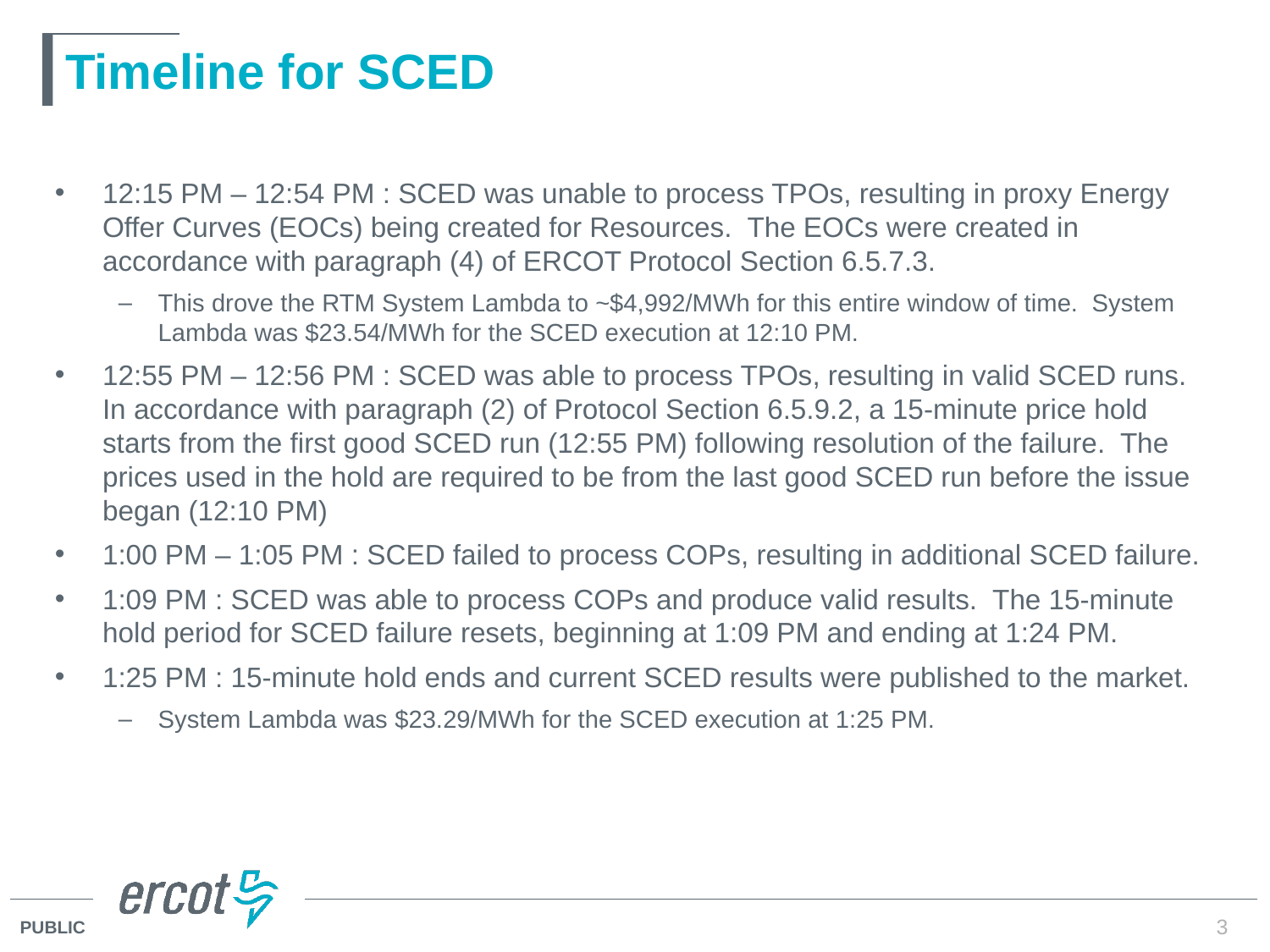

# Timeline for SCED
12:15 PM – 12:54 PM : SCED was unable to process TPOs, resulting in proxy Energy Offer Curves (EOCs) being created for Resources.  The EOCs were created in accordance with paragraph (4) of ERCOT Protocol Section 6.5.7.3.
This drove the RTM System Lambda to ~$4,992/MWh for this entire window of time.  System Lambda was $23.54/MWh for the SCED execution at 12:10 PM.
12:55 PM – 12:56 PM : SCED was able to process TPOs, resulting in valid SCED runs. In accordance with paragraph (2) of Protocol Section 6.5.9.2, a 15-minute price hold starts from the first good SCED run (12:55 PM) following resolution of the failure.  The prices used in the hold are required to be from the last good SCED run before the issue began (12:10 PM)
1:00 PM – 1:05 PM : SCED failed to process COPs, resulting in additional SCED failure.
1:09 PM : SCED was able to process COPs and produce valid results.  The 15-minute hold period for SCED failure resets, beginning at 1:09 PM and ending at 1:24 PM.
1:25 PM : 15-minute hold ends and current SCED results were published to the market.
System Lambda was $23.29/MWh for the SCED execution at 1:25 PM.

3